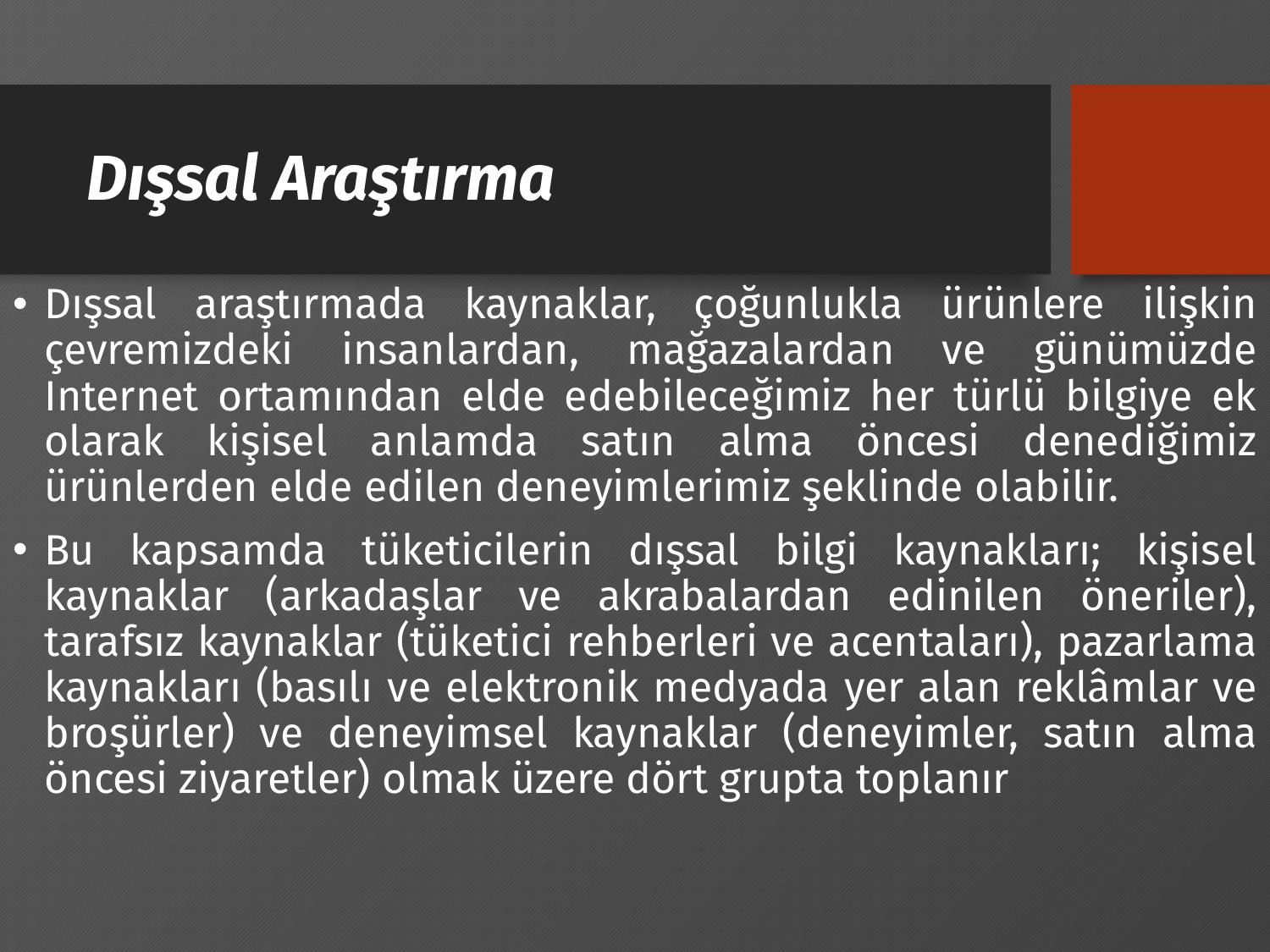

# Dışsal Araştırma
Dışsal araştırmada kaynaklar, çoğunlukla ürünlere ilişkin çevremizdeki insanlardan, mağazalardan ve günümüzde Internet ortamından elde edebileceğimiz her türlü bilgiye ek olarak kişisel anlamda satın alma öncesi denediğimiz ürünlerden elde edilen deneyimlerimiz şeklinde olabilir.
Bu kapsamda tüketicilerin dışsal bilgi kaynakları; kişisel kaynaklar (arkadaşlar ve akrabalardan edinilen öneriler), tarafsız kaynaklar (tüketici rehberleri ve acentaları), pazarlama kaynakları (basılı ve elektronik medyada yer alan reklâmlar ve broşürler) ve deneyimsel kaynaklar (deneyimler, satın alma öncesi ziyaretler) olmak üzere dört grupta toplanır